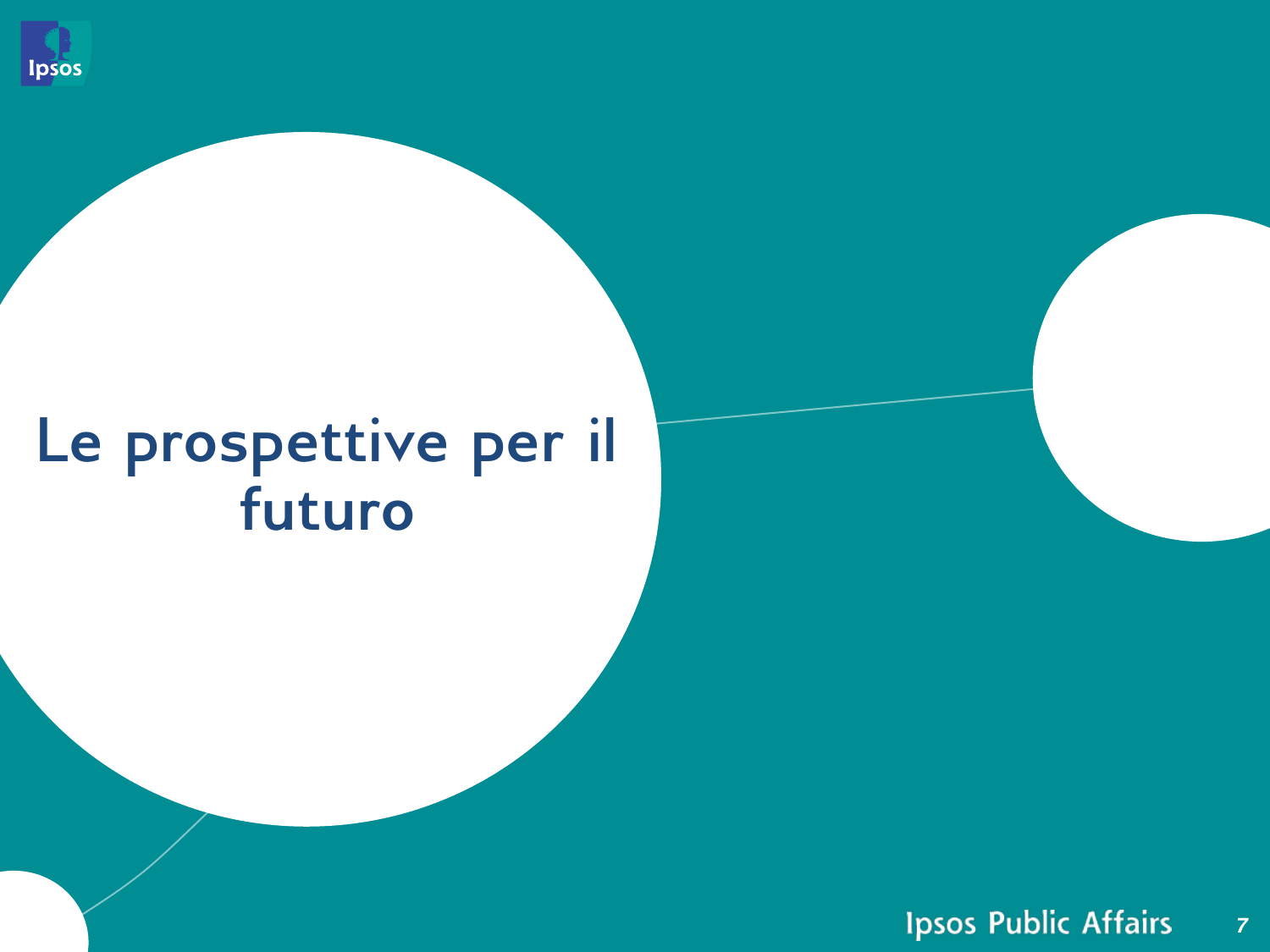

# Le prospettive per il futuro
7